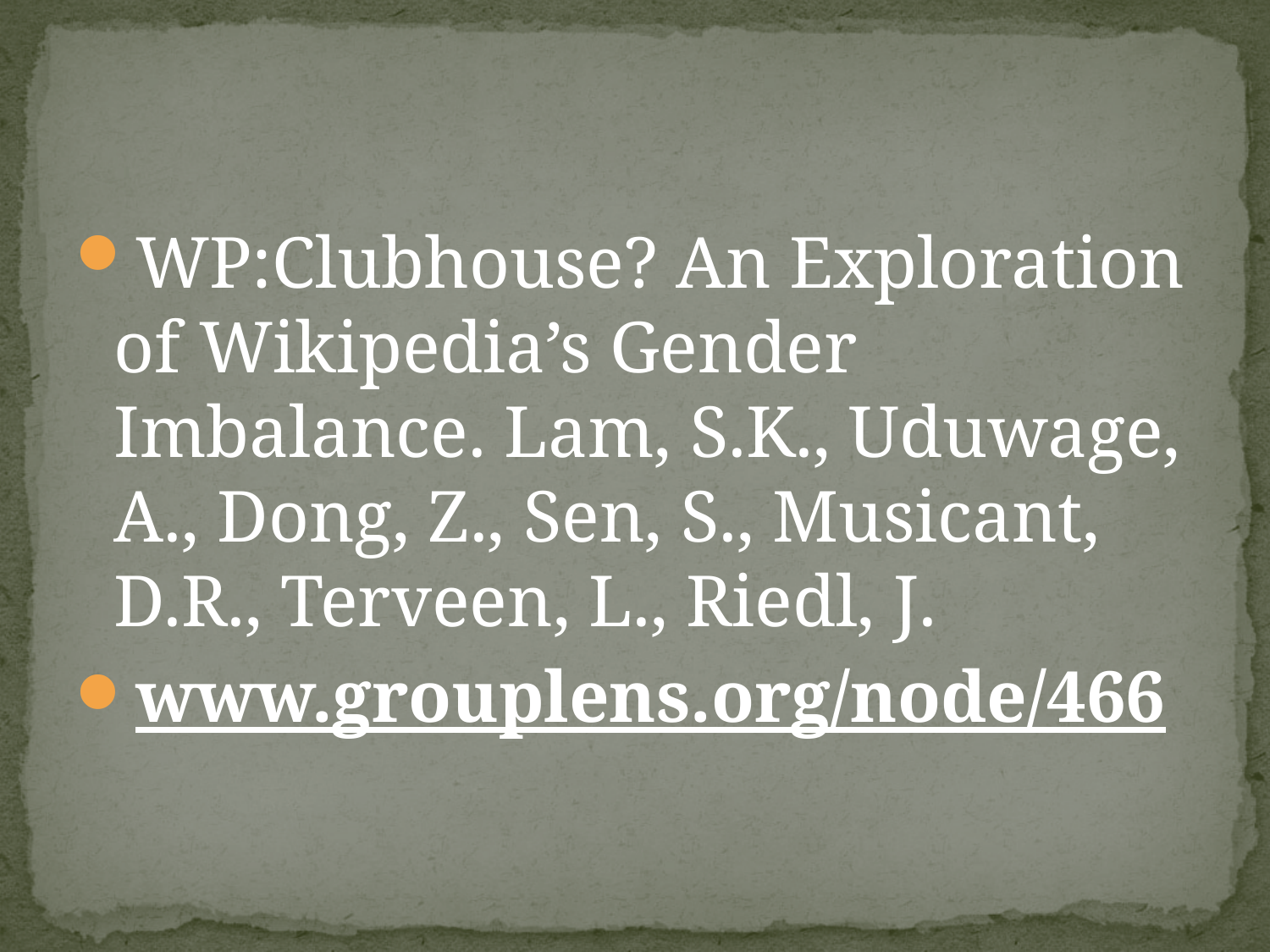

#
WP:Clubhouse? An Exploration of Wikipedia’s Gender Imbalance. Lam, S.K., Uduwage, A., Dong, Z., Sen, S., Musicant, D.R., Terveen, L., Riedl, J.
www.grouplens.org/node/466